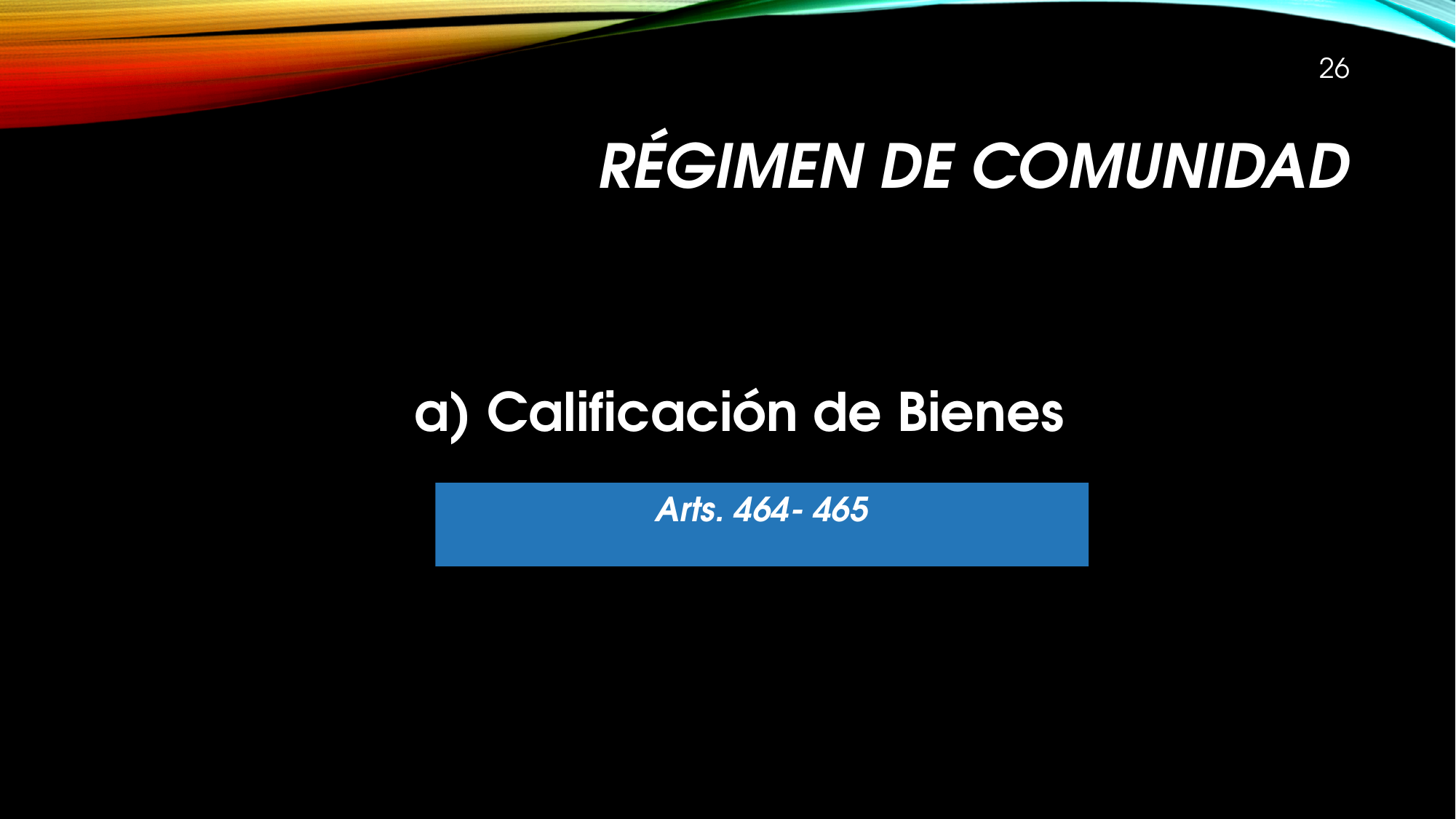

26
# Régimen de comunidad

a) Calificación de Bienes

Arts. 464- 465